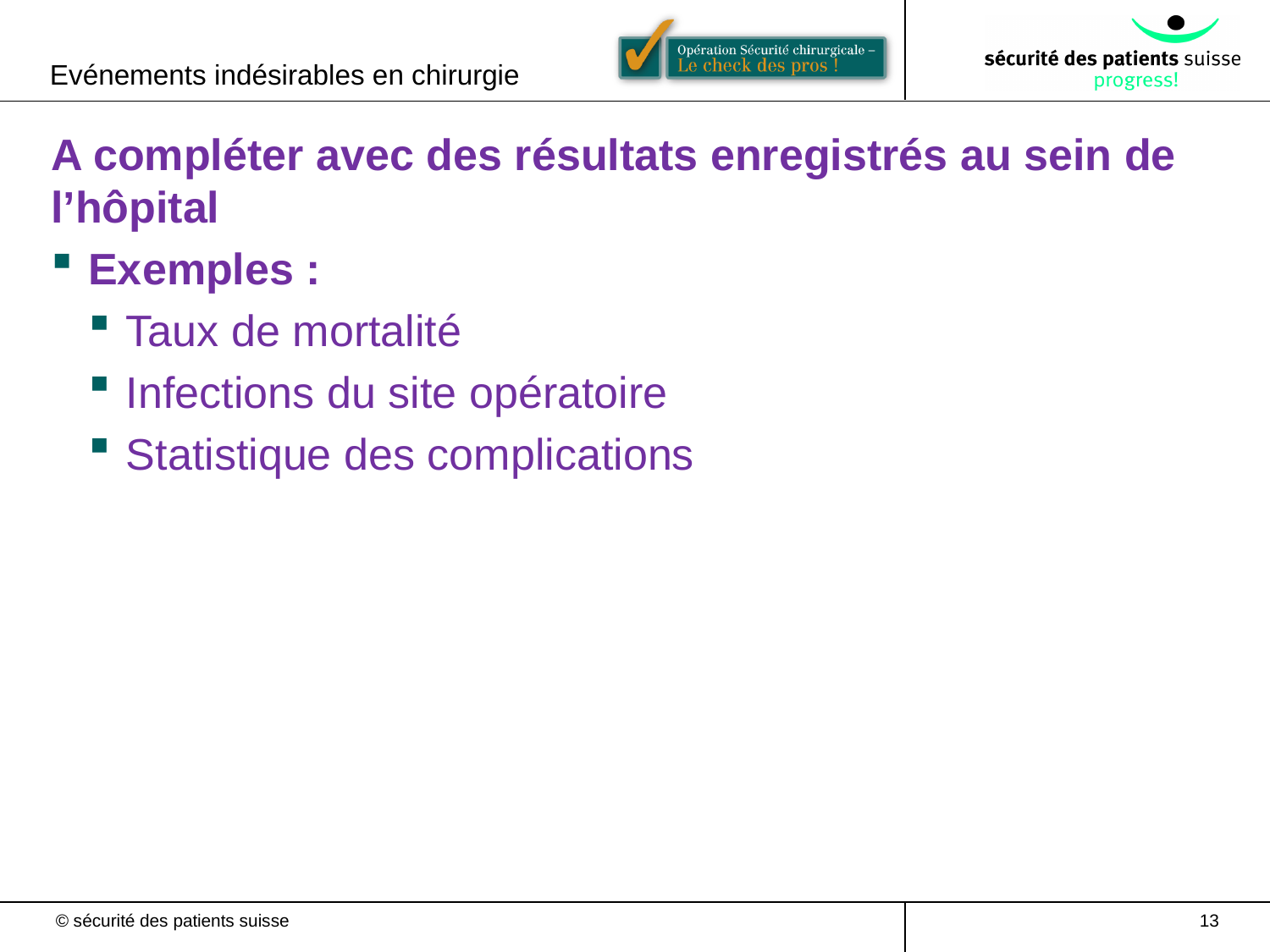

Evénements indésirables en chirurgie
A compléter avec des résultats enregistrés au sein de l’hôpital
Exemples :
Taux de mortalité
Infections du site opératoire
Statistique des complications

13